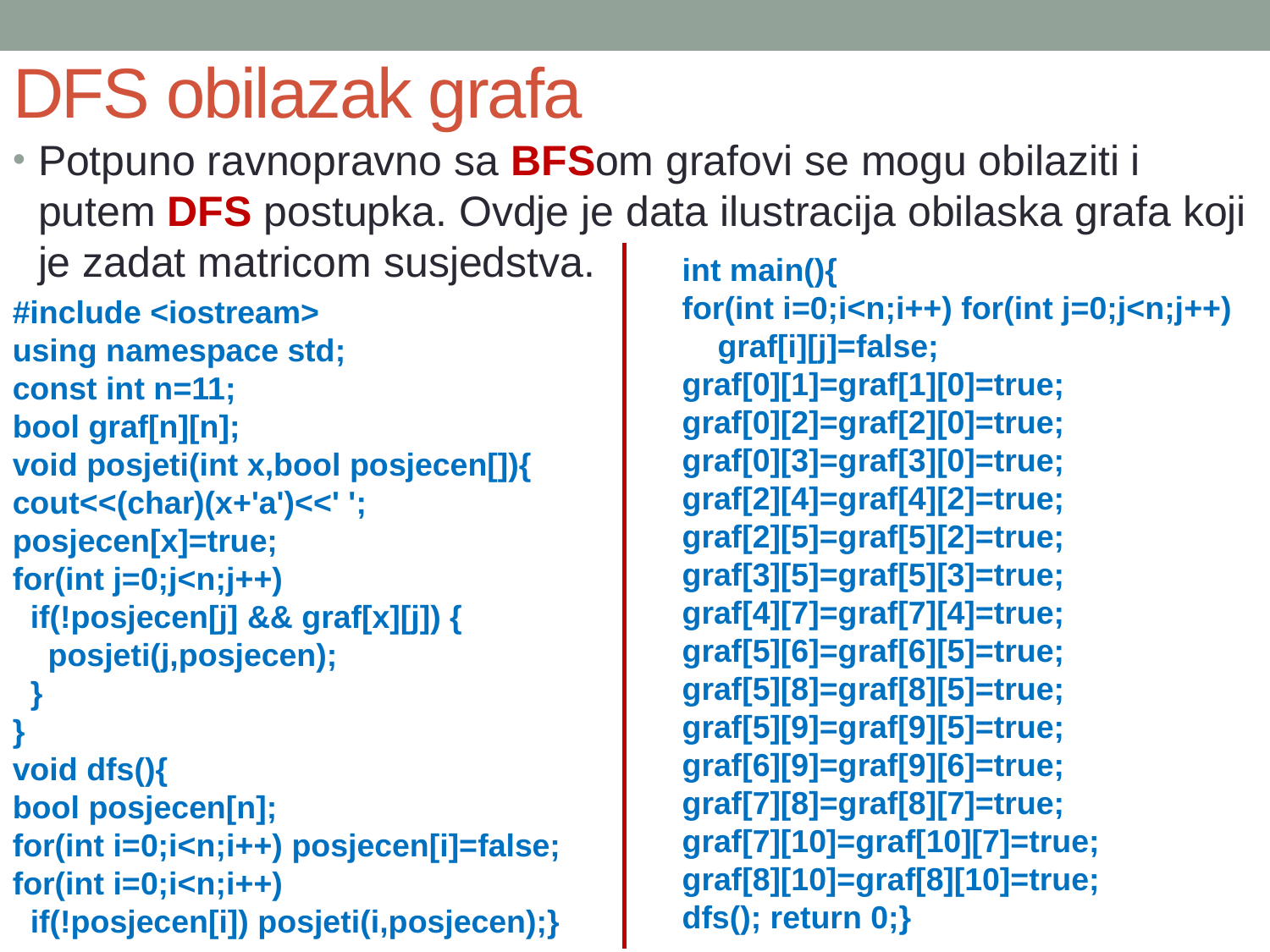

# DFS obilazak grafa
Potpuno ravnopravno sa BFSom grafovi se mogu obilaziti i putem DFS postupka. Ovdje je data ilustracija obilaska grafa koji je zadat matricom susjedstva.
int main(){
for(int i=0;i<n;i++) for(int j=0;j<n;j++)
    graf[i][j]=false;
graf[0][1]=graf[1][0]=true;
graf[0][2]=graf[2][0]=true;
graf[0][3]=graf[3][0]=true;
graf[2][4]=graf[4][2]=true;
graf[2][5]=graf[5][2]=true;
graf[3][5]=graf[5][3]=true;
graf[4][7]=graf[7][4]=true;
graf[5][6]=graf[6][5]=true;
graf[5][8]=graf[8][5]=true;
graf[5][9]=graf[9][5]=true;
graf[6][9]=graf[9][6]=true;
graf[7][8]=graf[8][7]=true;
graf[7][10]=graf[10][7]=true;
graf[8][10]=graf[8][10]=true;
dfs(); return 0;}
#include <iostream>
using namespace std;
const int n=11;
bool graf[n][n];
void posjeti(int x,bool posjecen[]){
cout<<(char)(x+'a')<<' ';
posjecen[x]=true;
for(int j=0;j<n;j++)
  if(!posjecen[j] && graf[x][j]) {
    posjeti(j,posjecen);
  }
}
void dfs(){
bool posjecen[n];
for(int i=0;i<n;i++) posjecen[i]=false;
for(int i=0;i<n;i++)
  if(!posjecen[i]) posjeti(i,posjecen);}